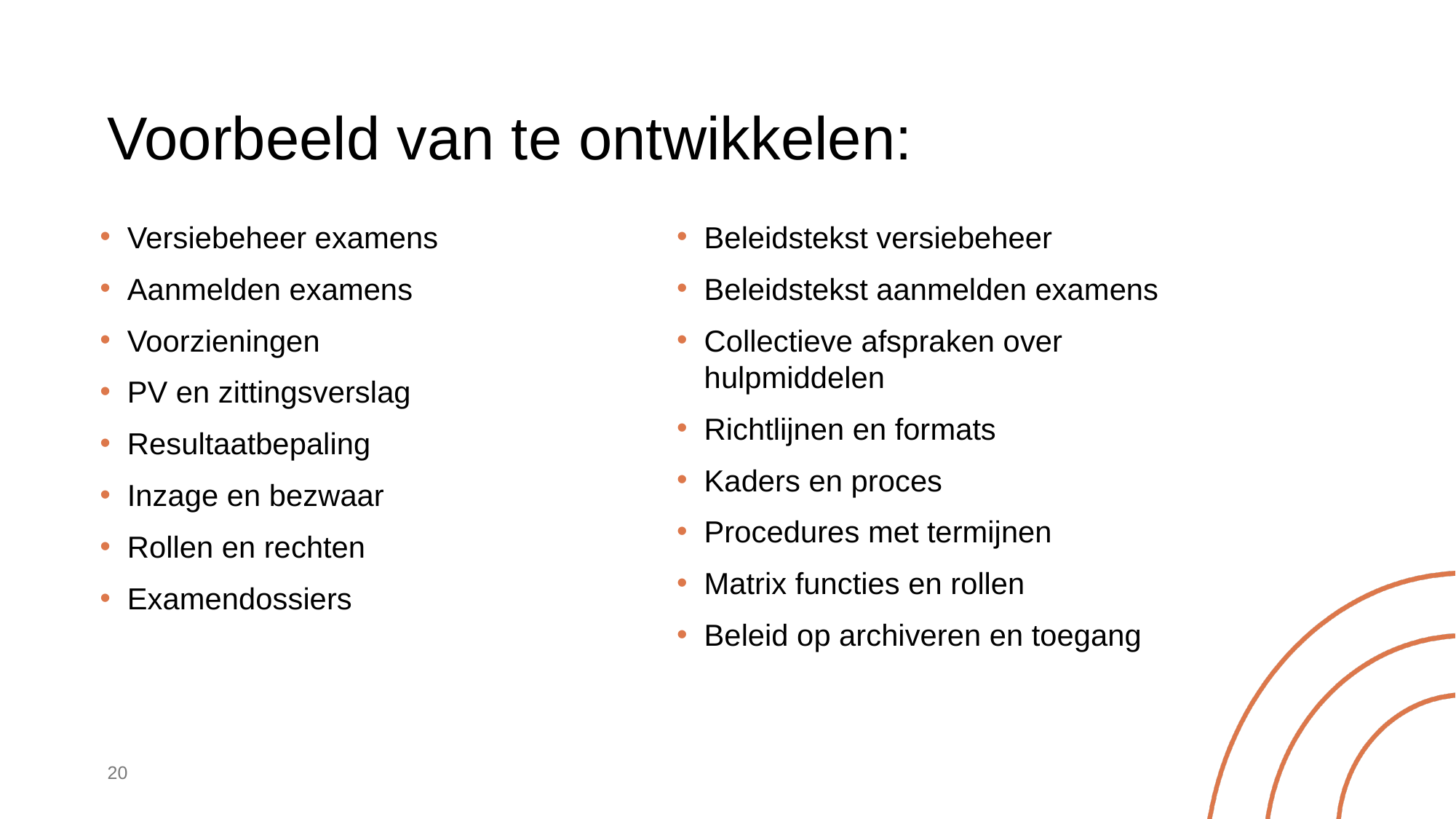

# Voorbeeld van te ontwikkelen:
Versiebeheer examens
Aanmelden examens
Voorzieningen
PV en zittingsverslag
Resultaatbepaling
Inzage en bezwaar
Rollen en rechten
Examendossiers
Beleidstekst versiebeheer
Beleidstekst aanmelden examens
Collectieve afspraken over hulpmiddelen
Richtlijnen en formats
Kaders en proces
Procedures met termijnen
Matrix functies en rollen
Beleid op archiveren en toegang
20